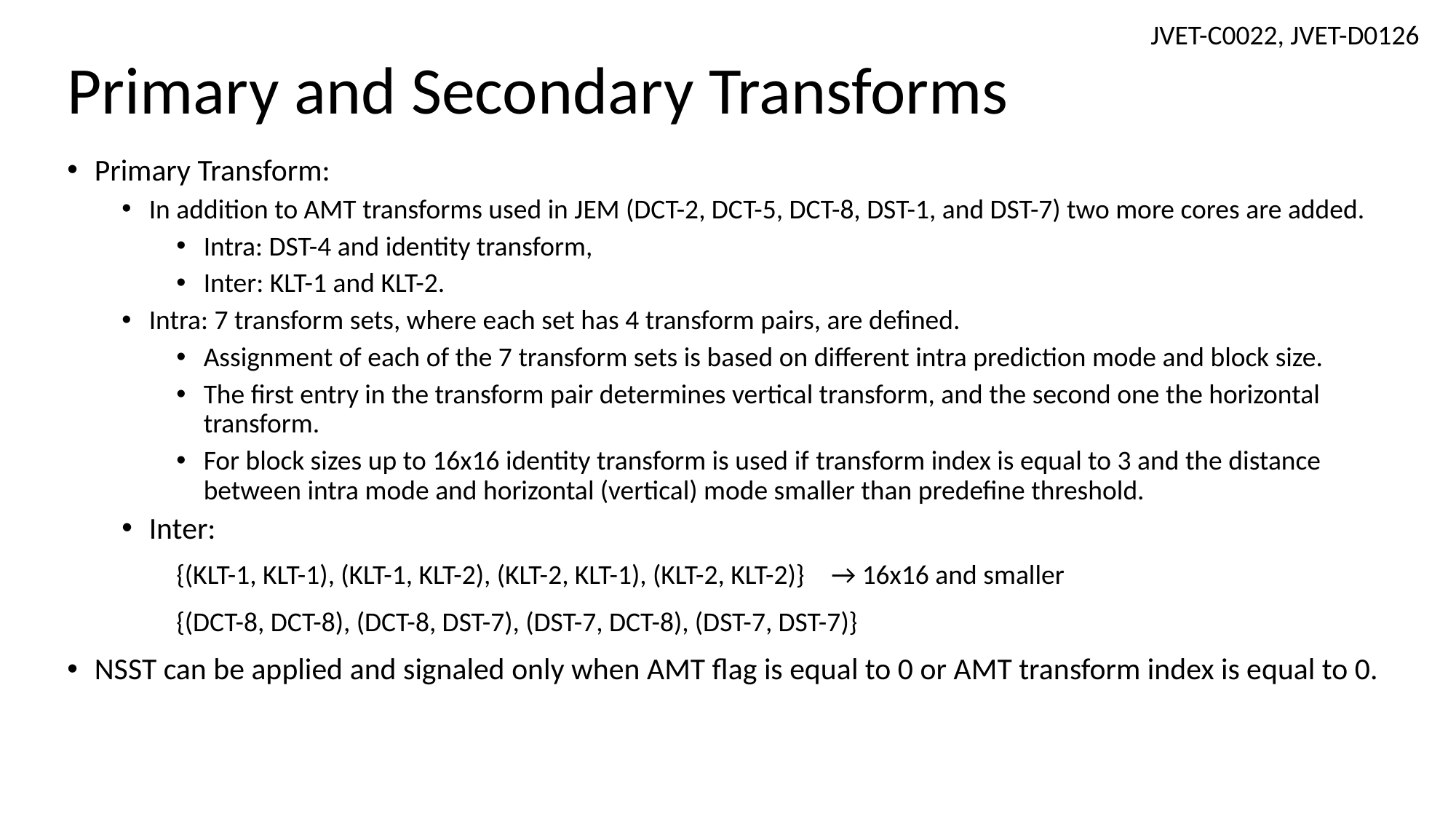

JVET-C0022, JVET-D0126
# Primary and Secondary Transforms
Primary Transform:
In addition to AMT transforms used in JEM (DCT-2, DCT-5, DCT-8, DST-1, and DST-7) two more cores are added.
Intra: DST-4 and identity transform,
Inter: KLT-1 and KLT-2.
Intra: 7 transform sets, where each set has 4 transform pairs, are defined.
Assignment of each of the 7 transform sets is based on different intra prediction mode and block size.
The first entry in the transform pair determines vertical transform, and the second one the horizontal transform.
For block sizes up to 16x16 identity transform is used if transform index is equal to 3 and the distance between intra mode and horizontal (vertical) mode smaller than predefine threshold.
Inter:
	{(KLT-1, KLT-1), (KLT-1, KLT-2), (KLT-2, KLT-1), (KLT-2, KLT-2)} 	→ 16x16 and smaller
	{(DCT-8, DCT-8), (DCT-8, DST-7), (DST-7, DCT-8), (DST-7, DST-7)}
NSST can be applied and signaled only when AMT flag is equal to 0 or AMT transform index is equal to 0.